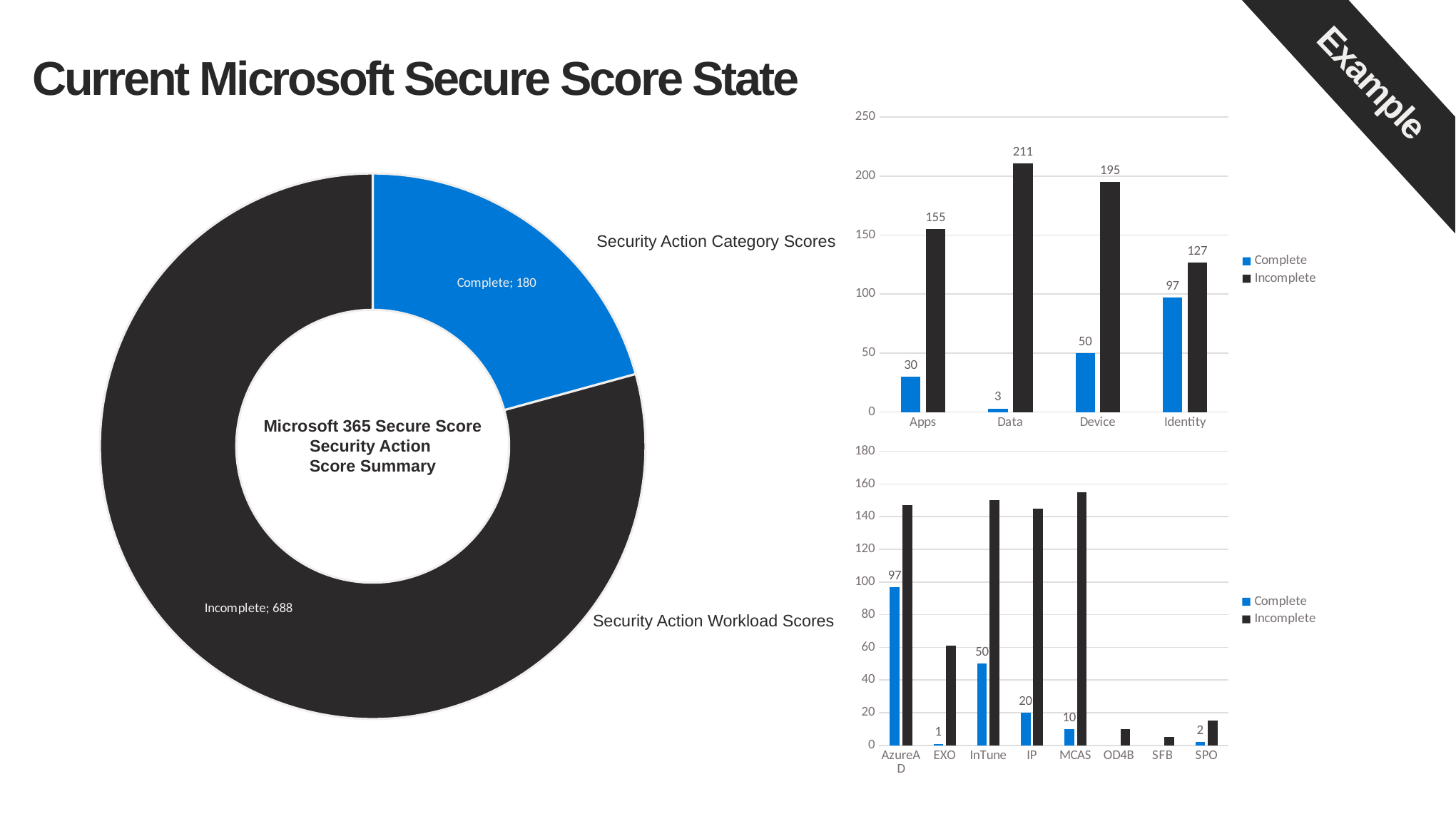

Example
# Current Microsoft Secure Score State

### Chart

| Category |  |  |
|---|---|---|
| Apps | 30.0 | 155.0 |
| Data | 3.0 | 211.0 |
| Device | 50.0 | 195.0 |
| Identity | 97.0 | 127.0 |

### Chart

| Category |  |
|---|---|
| Complete | 180.0 |
| Incomplete | 688.0 |
Security Action Category Scores
Microsoft 365 Secure Score
Security Action
Score Summary

### Chart

| Category |  |  |
|---|---|---|
| AzureAD | 97.0 | 147.0 |
| EXO | 1.0 | 61.0 |
| InTune | 50.0 | 150.0 |
| IP | 20.0 | 145.0 |
| MCAS | 10.0 | 155.0 |
| OD4B | None | 10.0 |
| SFB | None | 5.0 |
| SPO | 2.0 | 15.0 |
Security Action Workload Scores